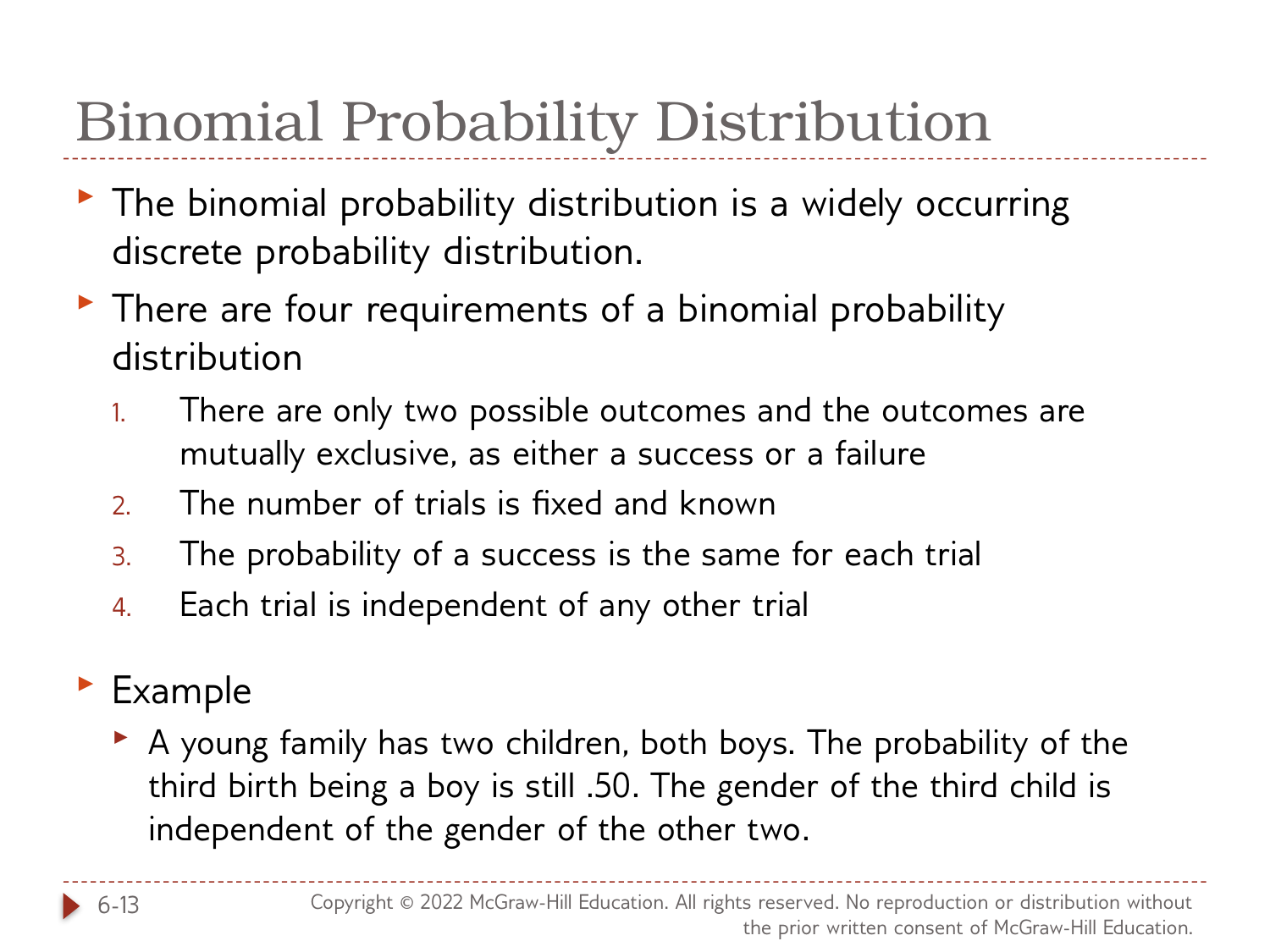

# Binomial Probability Distribution
The binomial probability distribution is a widely occurring discrete probability distribution.
There are four requirements of a binomial probability distribution
There are only two possible outcomes and the outcomes are mutually exclusive, as either a success or a failure
The number of trials is fixed and known
The probability of a success is the same for each trial
Each trial is independent of any other trial

Example
A young family has two children, both boys. The probability of the third birth being a boy is still .50. The gender of the third child is independent of the gender of the other two.
6-13
Copyright © 2022 McGraw-Hill Education. All rights reserved. No reproduction or distribution without the prior written consent of McGraw-Hill Education.